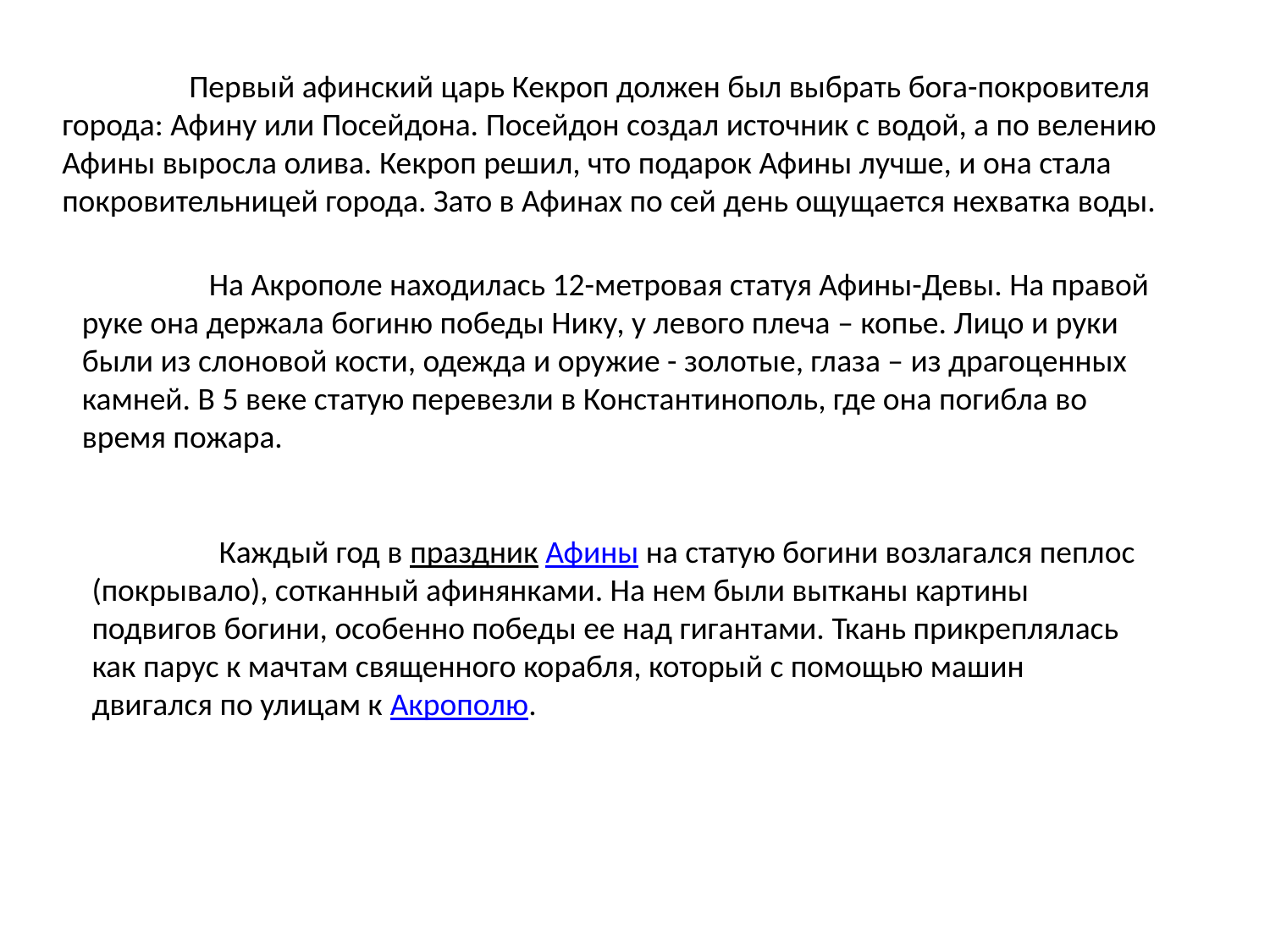

Первый афинский царь Кекроп должен был выбрать бога-покровителя города: Афину или Посейдона. Посейдон создал источник с водой, а по велению Афины выросла олива. Кекроп решил, что подарок Афины лучше, и она стала покровительницей города. Зато в Афинах по сей день ощущается нехватка воды.
	На Акрополе находилась 12-метровая статуя Афины-Девы. На правой руке она держала богиню победы Нику, у левого плеча – копье. Лицо и руки были из слоновой кости, одежда и оружие - золотые, глаза – из драгоценных камней. В 5 веке статую перевезли в Константинополь, где она погибла во время пожара.
	Каждый год в праздник Афины на статую богини возлагался пеплос (покрывало), сотканный афинянками. На нем были вытканы картины подвигов богини, особенно победы ее над гигантами. Ткань прикреплялась как парус к мачтам священного корабля, который с помощью машин двигался по улицам к Акрополю.